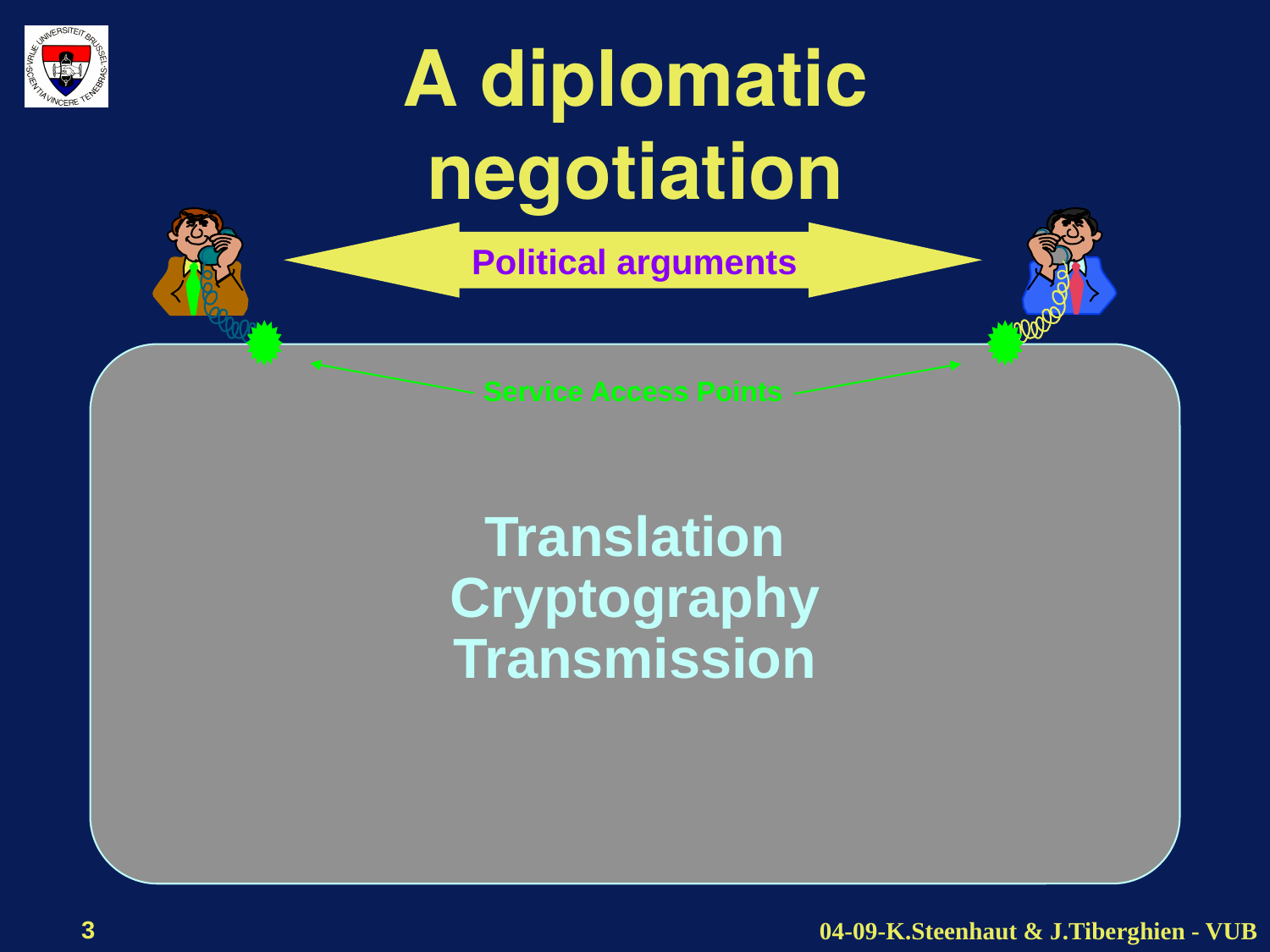

# A diplomatic negotiation

Political arguments

Service Access Points
Translation
Cryptography
Transmission
3